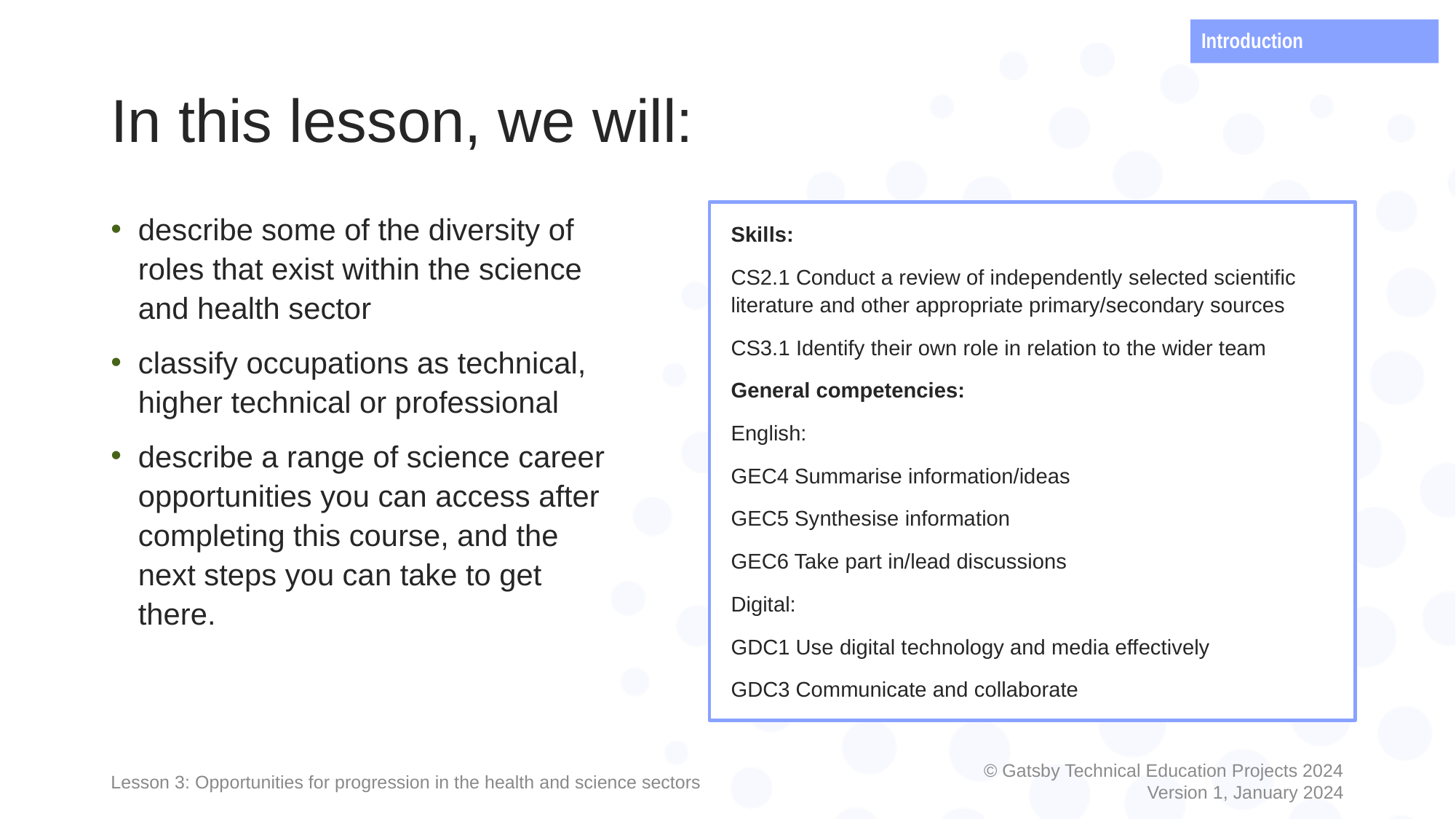

Introduction
# In this lesson, we will:
describe some of the diversity of roles that exist within the science and health sector
classify occupations as technical, higher technical or professional
describe a range of science career opportunities you can access after completing this course, and the next steps you can take to get there.
Skills:
CS2.1 Conduct a review of independently selected scientific literature and other appropriate primary/secondary sources
CS3.1 Identify their own role in relation to the wider team
General competencies:
English:
GEC4 Summarise information/ideas
GEC5 Synthesise information
GEC6 Take part in/lead discussions
Digital:
GDC1 Use digital technology and media effectively
GDC3 Communicate and collaborate
Lesson 3: Opportunities for progression in the health and science sectors